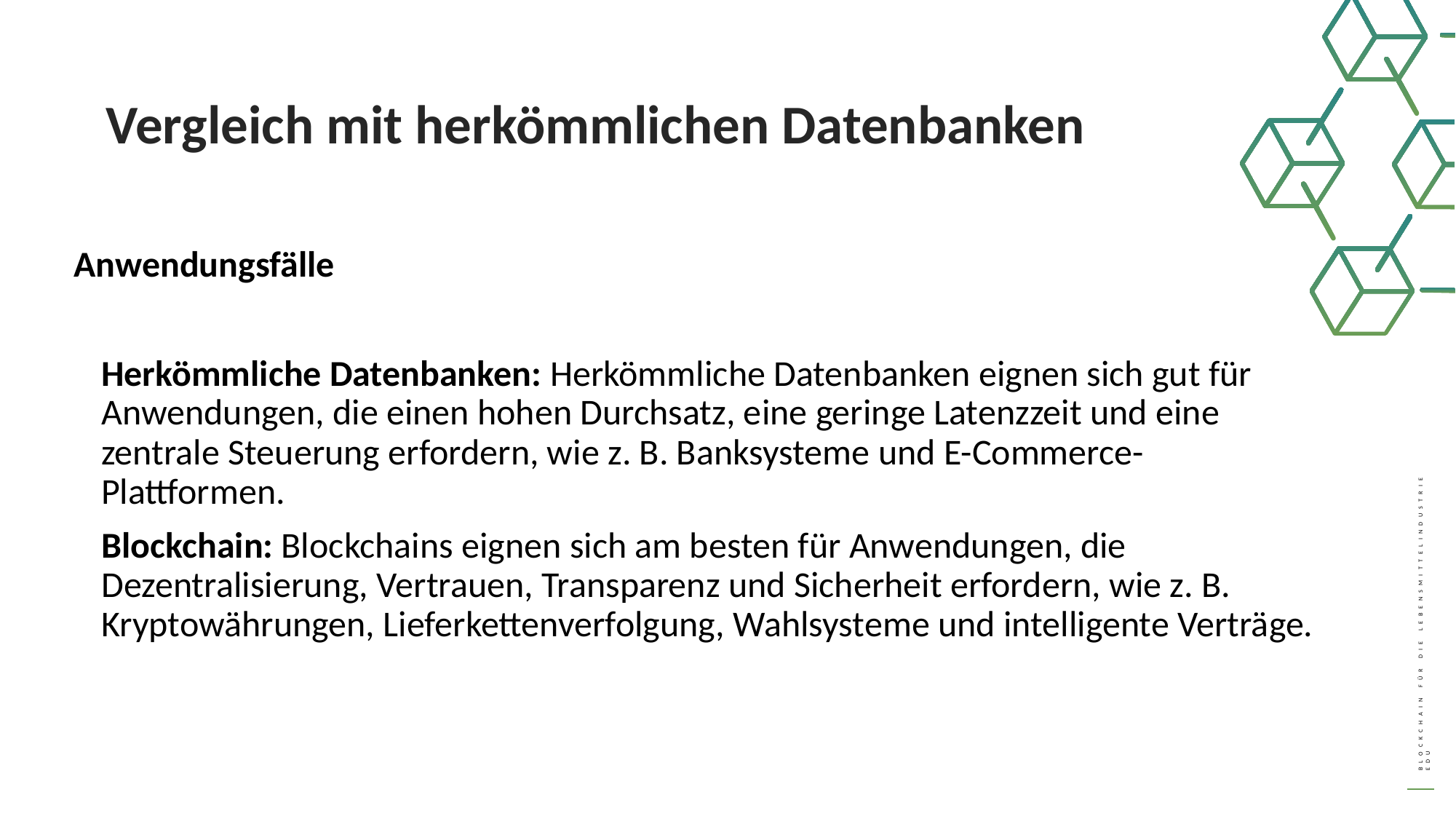

Vergleich mit herkömmlichen Datenbanken
Anwendungsfälle

	Herkömmliche Datenbanken: Herkömmliche Datenbanken eignen sich gut für Anwendungen, die einen hohen Durchsatz, eine geringe Latenzzeit und eine zentrale Steuerung erfordern, wie z. B. Banksysteme und E-Commerce-Plattformen.
	Blockchain: Blockchains eignen sich am besten für Anwendungen, die Dezentralisierung, Vertrauen, Transparenz und Sicherheit erfordern, wie z. B. Kryptowährungen, Lieferkettenverfolgung, Wahlsysteme und intelligente Verträge.